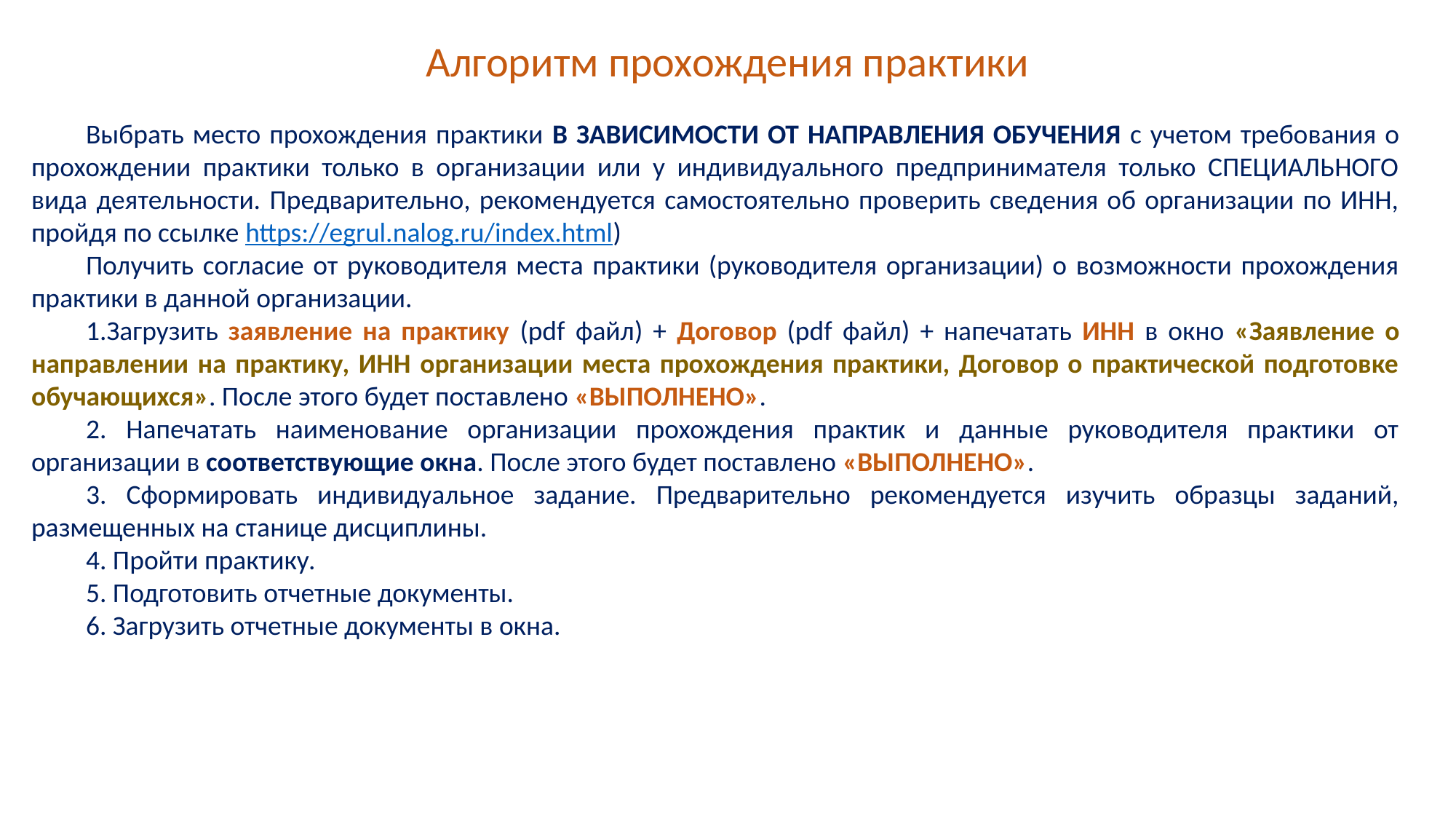

# Алгоритм прохождения практики
Выбрать место прохождения практики В ЗАВИСИМОСТИ ОТ НАПРАВЛЕНИЯ ОБУЧЕНИЯ с учетом требования о прохождении практики только в организации или у индивидуального предпринимателя только СПЕЦИАЛЬНОГО вида деятельности. Предварительно, рекомендуется самостоятельно проверить сведения об организации по ИНН, пройдя по ссылке https://egrul.nalog.ru/index.html)
Получить согласие от руководителя места практики (руководителя организации) о возможности прохождения практики в данной организации.
Загрузить заявление на практику (pdf файл) + Договор (pdf файл) + напечатать ИНН в окно «Заявление о направлении на практику, ИНН организации места прохождения практики, Договор о практической подготовке обучающихся». После этого будет поставлено «ВЫПОЛНЕНО».
2. Напечатать наименование организации прохождения практик и данные руководителя практики от организации в соответствующие окна. После этого будет поставлено «ВЫПОЛНЕНО».
3. Сформировать индивидуальное задание. Предварительно рекомендуется изучить образцы заданий, размещенных на станице дисциплины.
4. Пройти практику.
5. Подготовить отчетные документы.
6. Загрузить отчетные документы в окна.